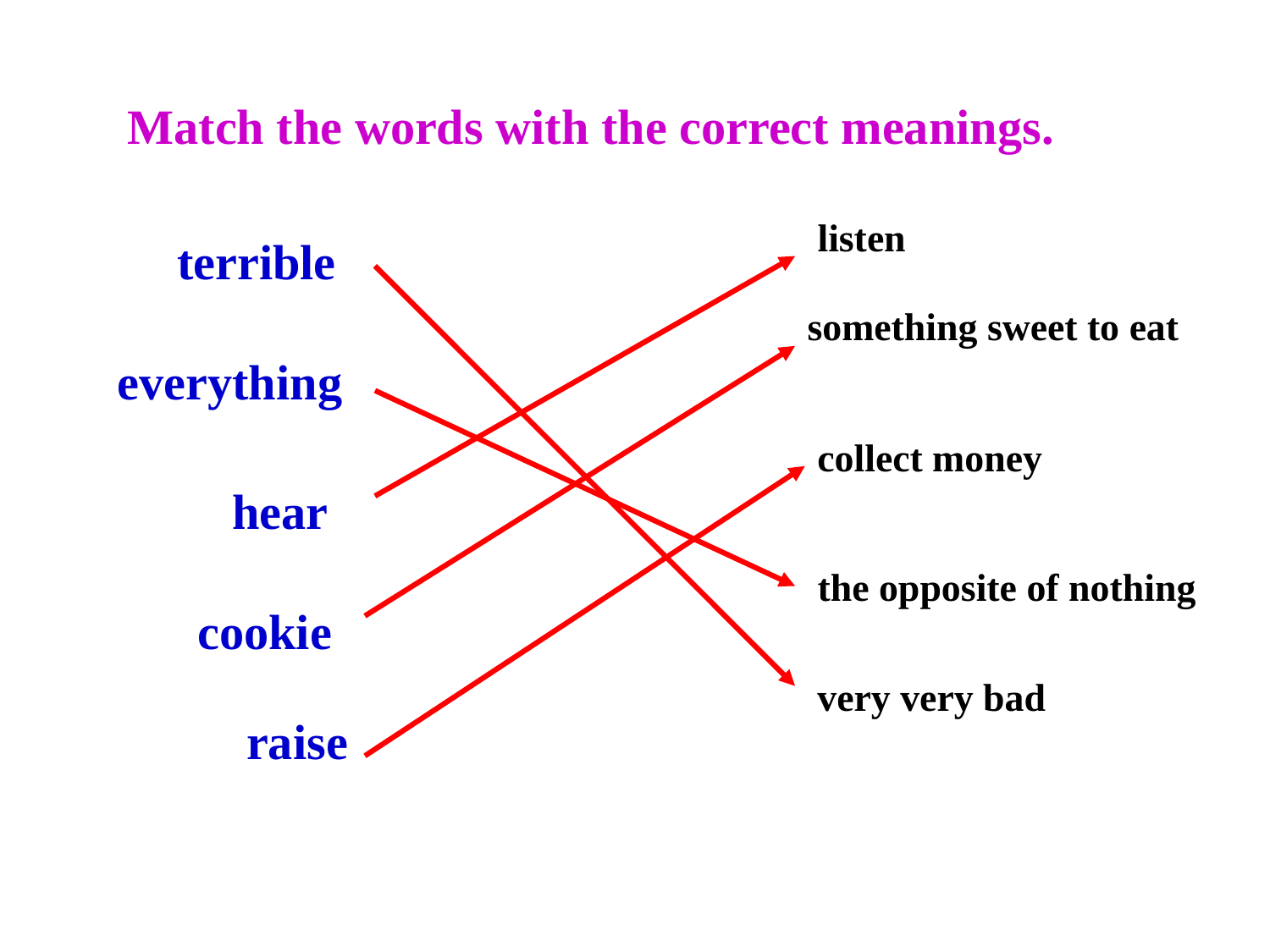

Match the words with the correct meanings.
terrible
listen

something sweet to eat
everything

collect money
hear

the opposite of nothing
cookie
very very bad
raise